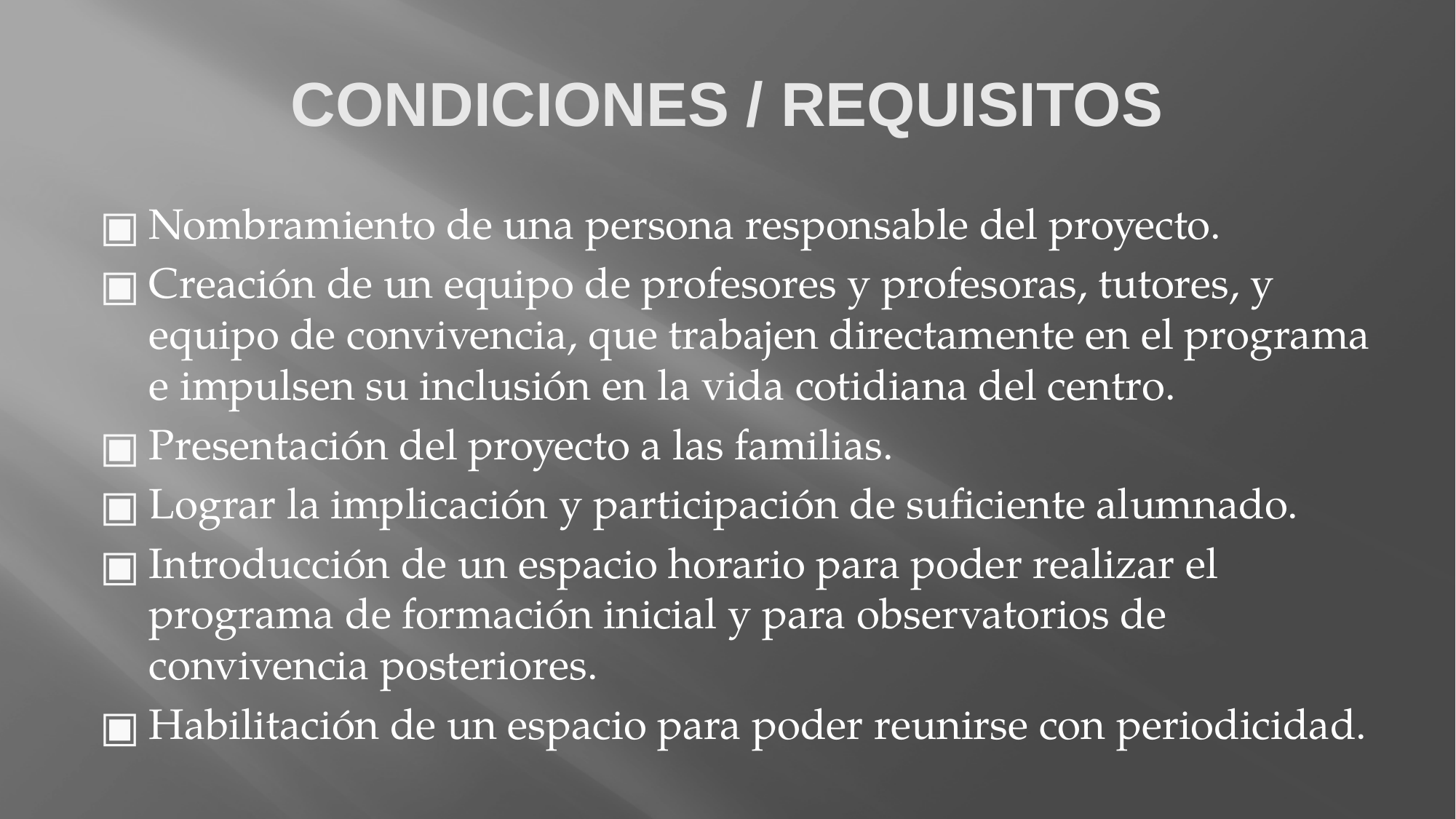

# CONDICIONES / REQUISITOS
Nombramiento de una persona responsable del proyecto.
Creación de un equipo de profesores y profesoras, tutores, y equipo de convivencia, que trabajen directamente en el programa e impulsen su inclusión en la vida cotidiana del centro.
Presentación del proyecto a las familias.
Lograr la implicación y participación de suficiente alumnado.
Introducción de un espacio horario para poder realizar el programa de formación inicial y para observatorios de convivencia posteriores.
Habilitación de un espacio para poder reunirse con periodicidad.